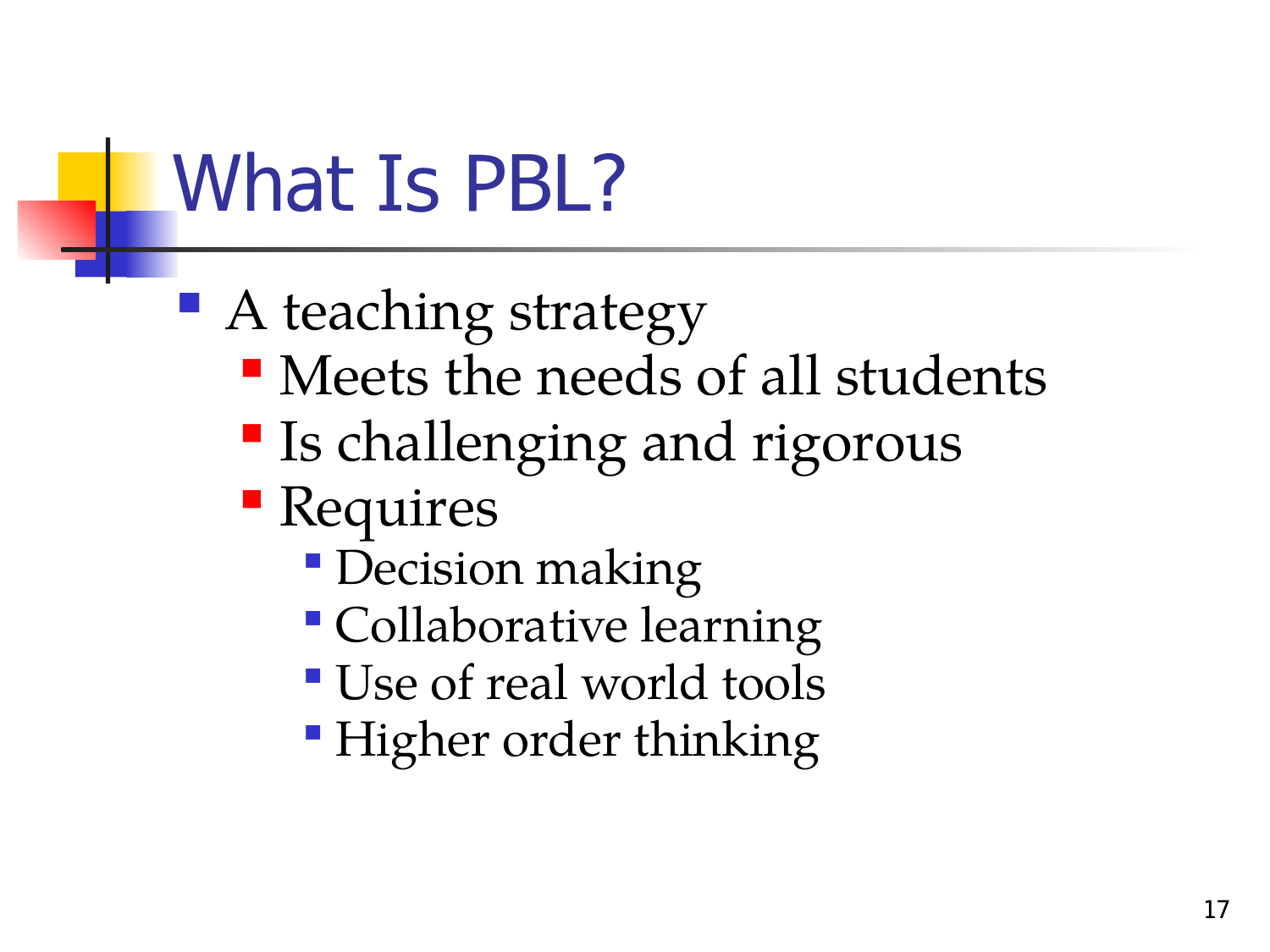

# What Is PBL?
A teaching strategy
Meets the needs of all students
Is challenging and rigorous
Requires
Decision making
Collaborative learning
Use of real world tools
Higher order thinking

17